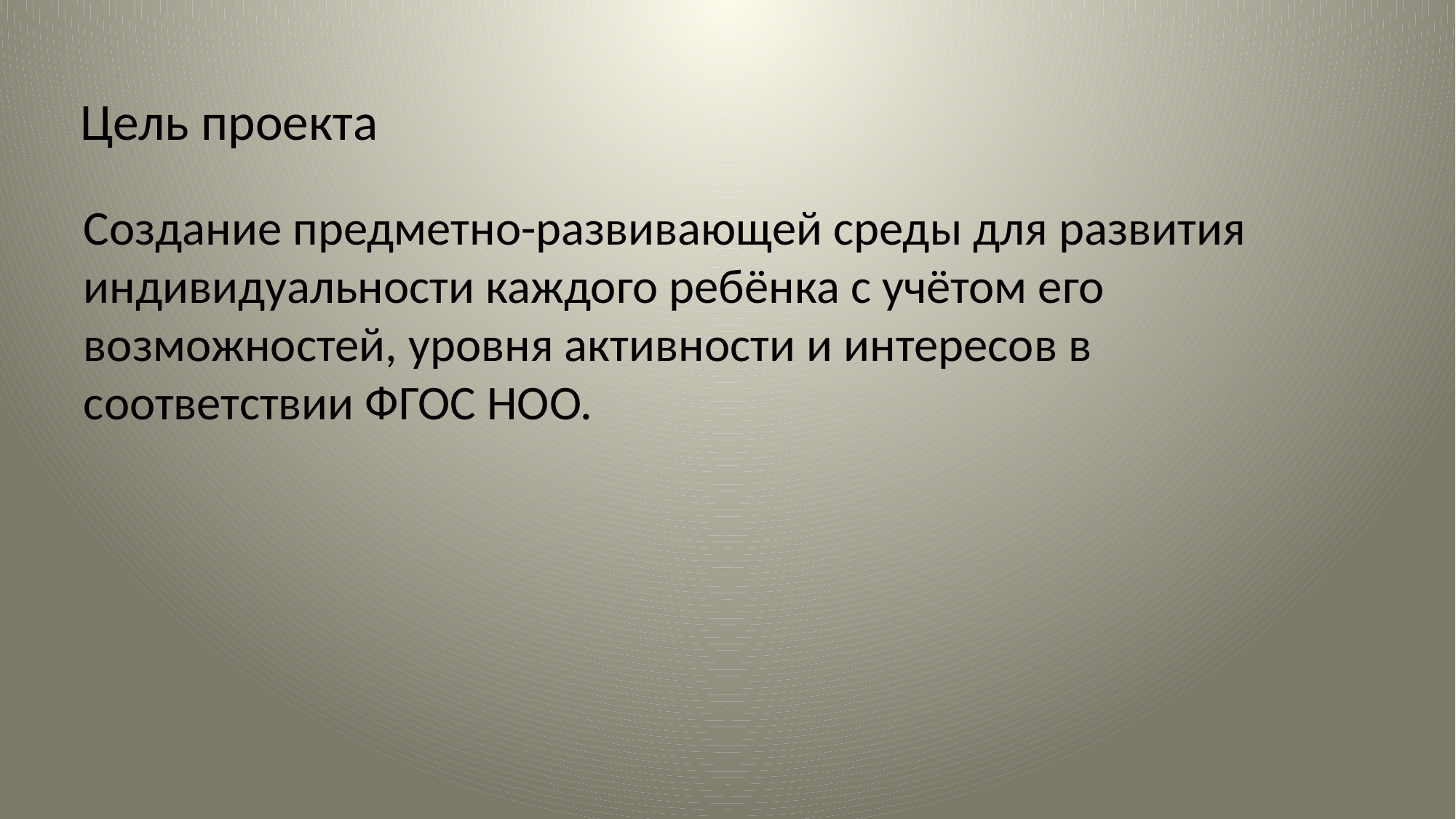

# Цель проекта
Создание предметно-развивающей среды для развития индивидуальности каждого ребёнка с учётом его возможностей, уровня активности и интересов в соответствии ФГОС НОО.